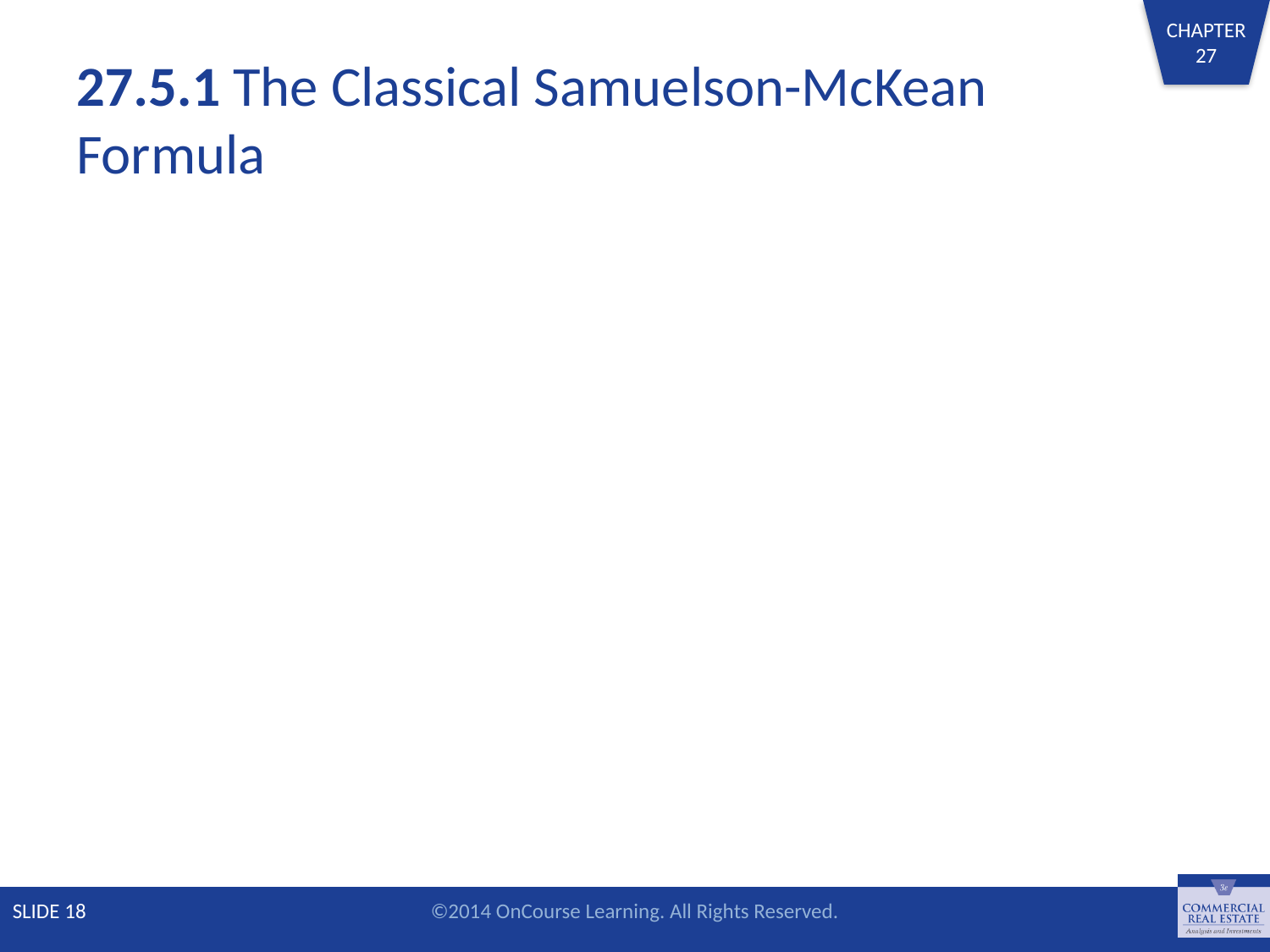

# 27.5.1 The Classical Samuelson-McKean Formula

SLIDE 18